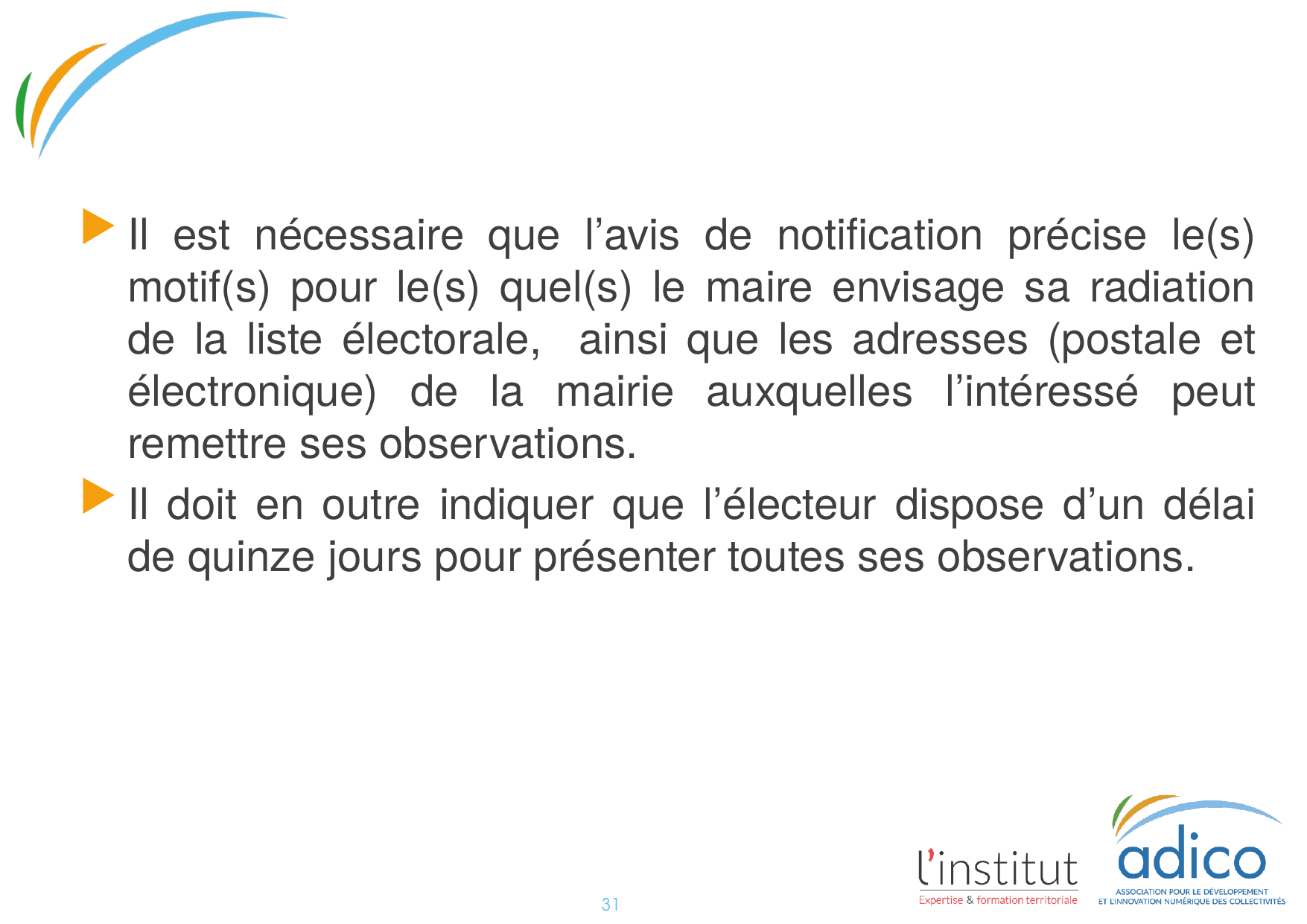

#

Il est nécessaire que l’avis de notification précise le(s) motif(s) pour le(s) quel(s) le maire envisage sa radiation de la liste électorale,  ainsi que les adresses (postale et électronique) de la mairie auxquelles l’intéressé peut remettre ses observations.
Il doit en outre indiquer que l’électeur dispose d’un délai de quinze jours pour présenter toutes ses observations.